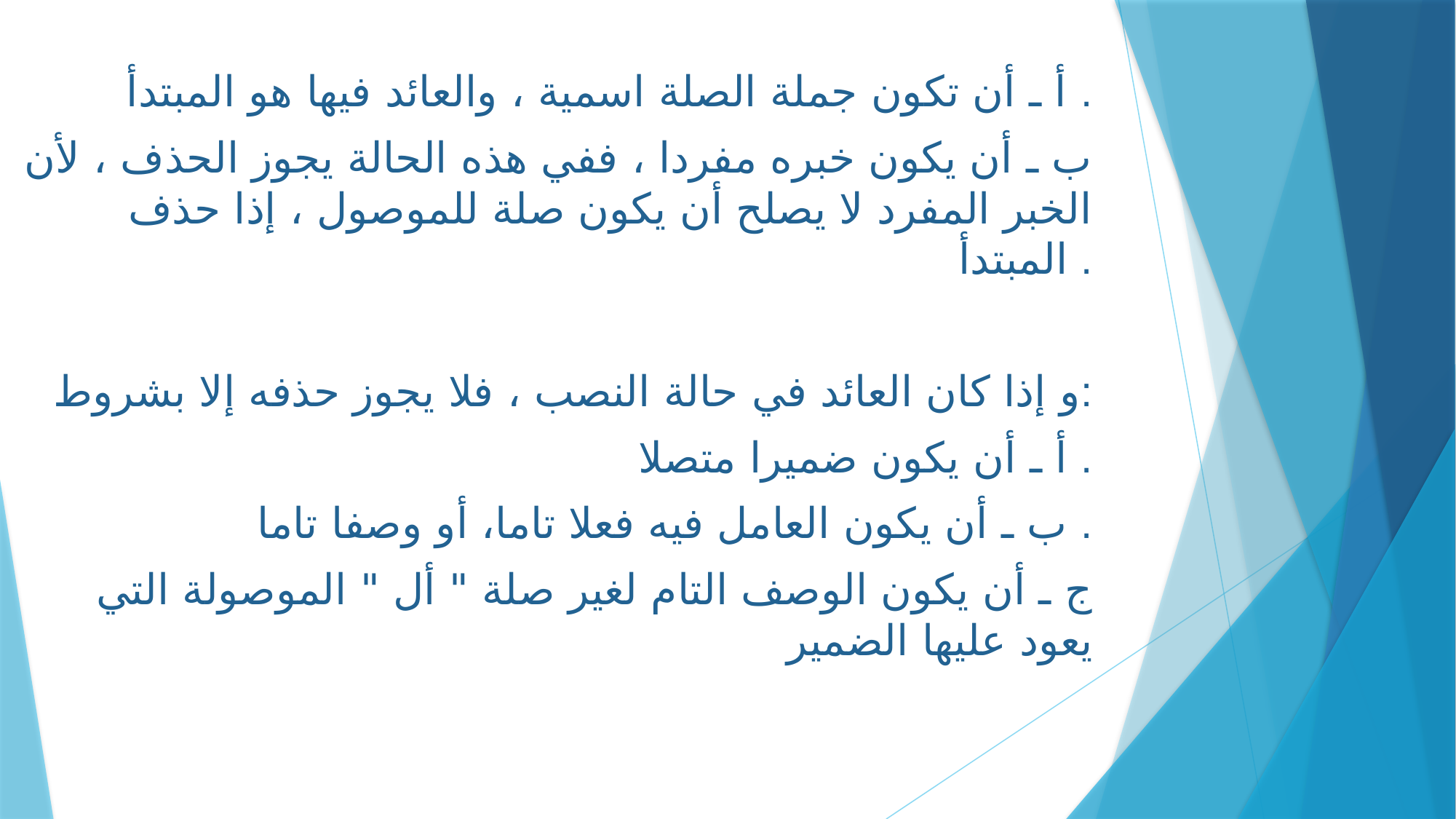

أ ـ أن تكون جملة الصلة اسمية ، والعائد فيها هو المبتدأ .
ب ـ أن يكون خبره مفردا ، ففي هذه الحالة يجوز الحذف ، لأن الخبر المفرد لا يصلح أن يكون صلة للموصول ، إذا حذف المبتدأ .

و إذا كان العائد في حالة النصب ، فلا يجوز حذفه إلا بشروط:
أ ـ أن يكون ضميرا متصلا .
ب ـ أن يكون العامل فيه فعلا تاما، أو وصفا تاما .
ج ـ أن يكون الوصف التام لغير صلة " أل " الموصولة التي يعود عليها الضمير